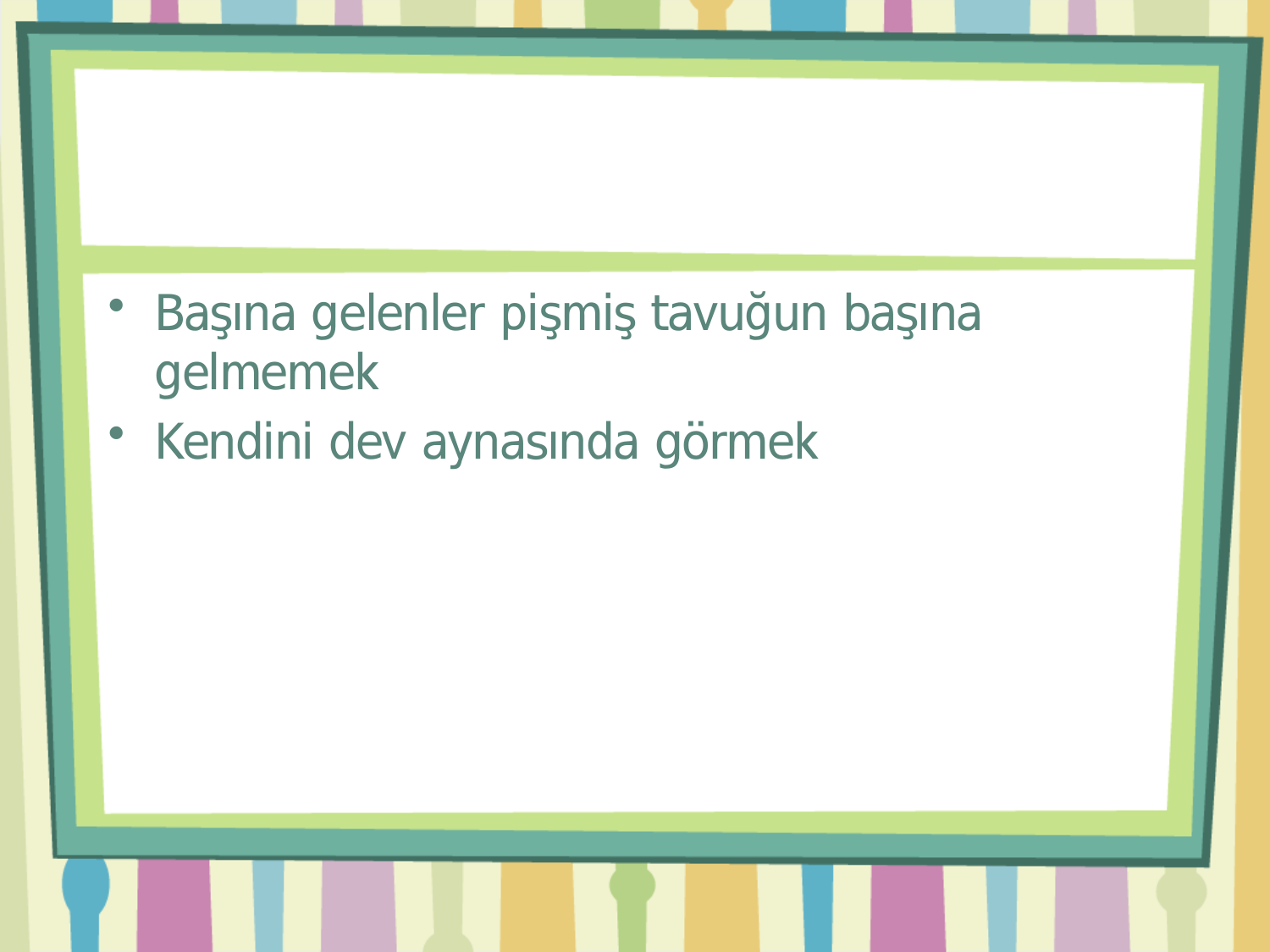

#
Başına gelenler pişmiş tavuğun başına gelmemek
Kendini dev aynasında görmek